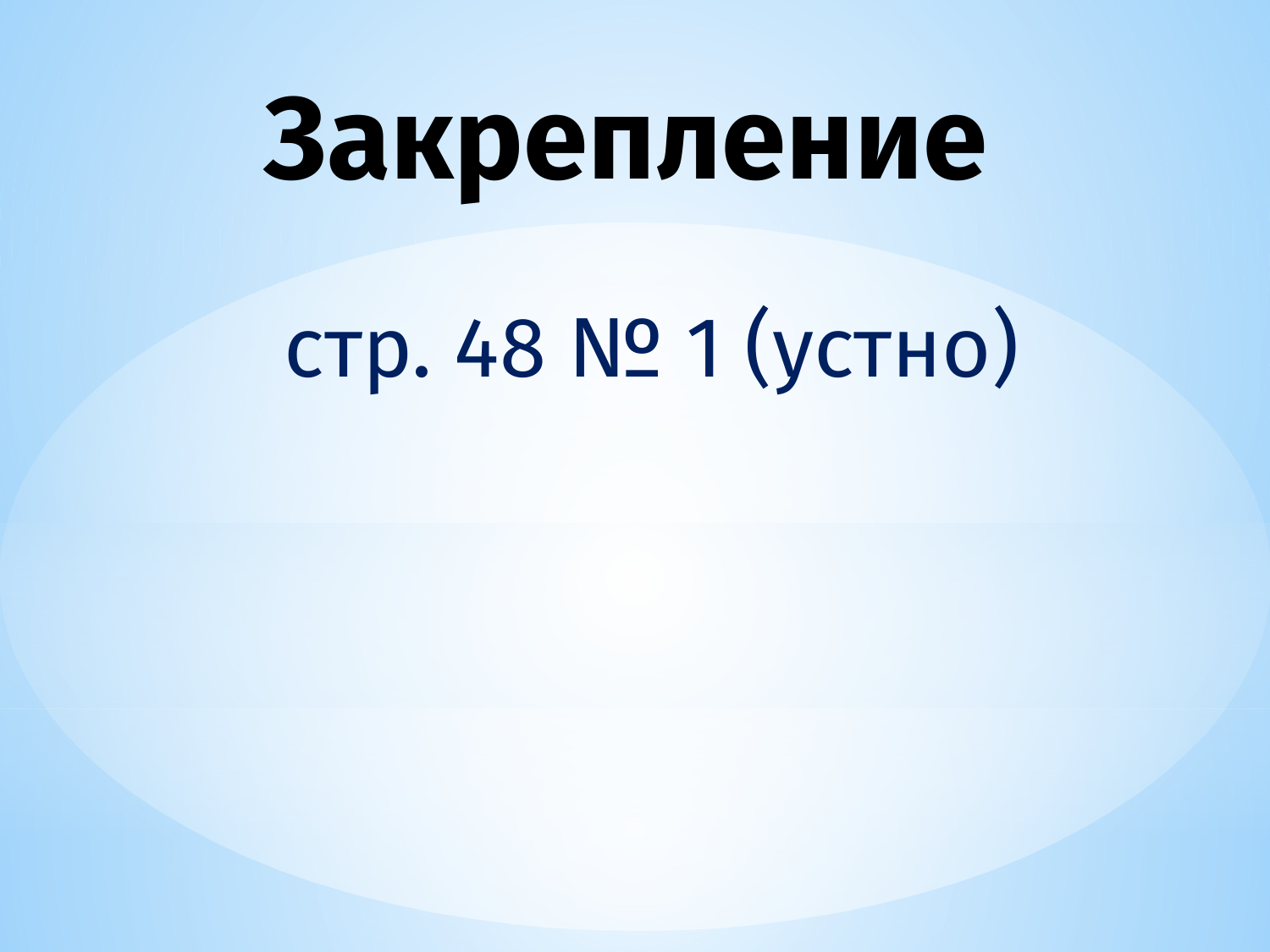

# Закрепление
стр. 48 № 1 (устно)